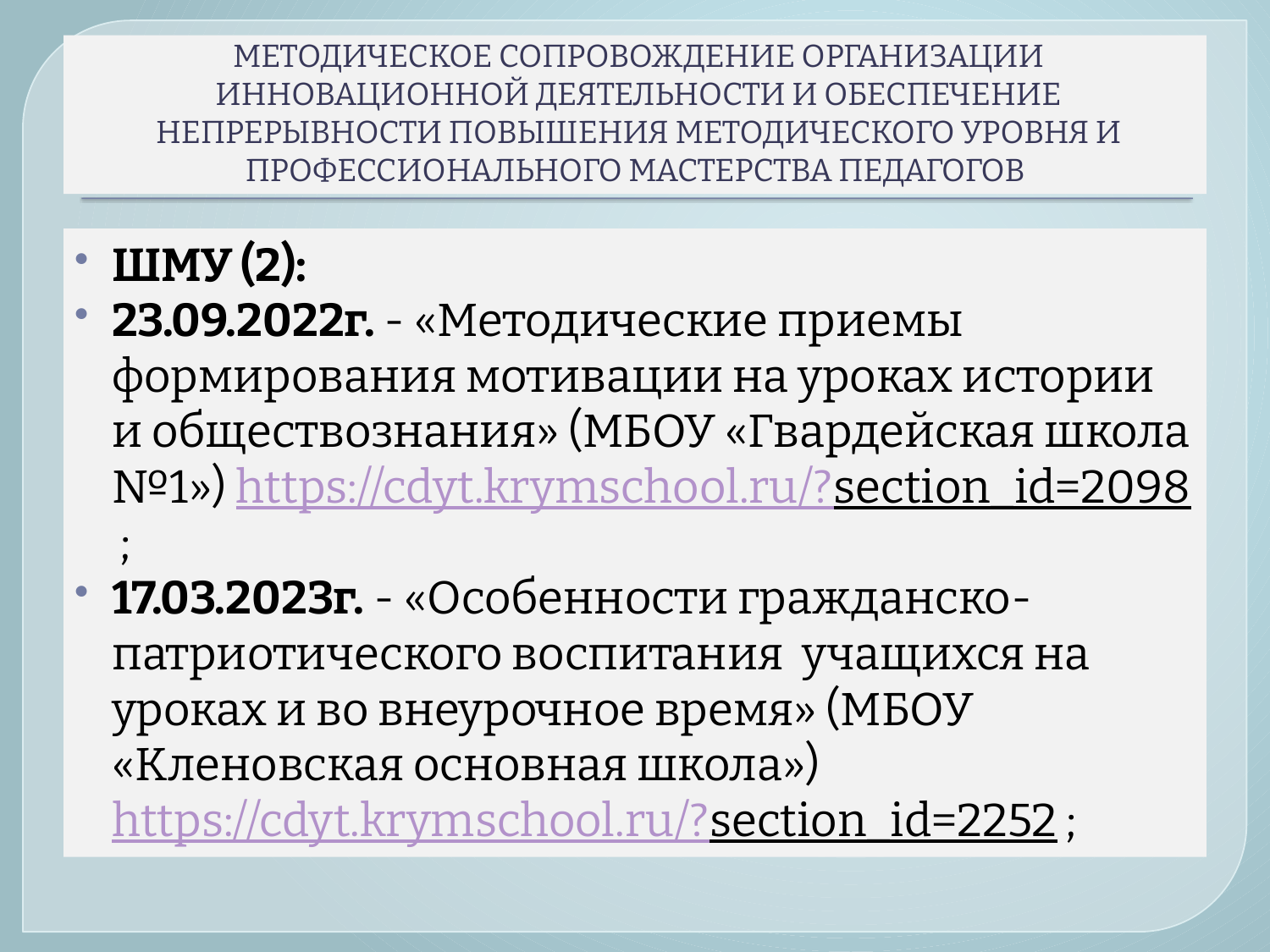

# МЕТОДИЧЕСКОЕ СОПРОВОЖДЕНИЕ ОРГАНИЗАЦИИ ИННОВАЦИОННОЙ ДЕЯТЕЛЬНОСТИ И ОБЕСПЕЧЕНИЕ НЕПРЕРЫВНОСТИ ПОВЫШЕНИЯ МЕТОДИЧЕСКОГО УРОВНЯ И ПРОФЕССИОНАЛЬНОГО МАСТЕРСТВА ПЕДАГОГОВ
ШМУ (2):
23.09.2022г. - «Методические приемы формирования мотивации на уроках истории и обществознания» (МБОУ «Гвардейская школа №1») https://cdyt.krymschool.ru/?section_id=2098  ;
17.03.2023г. - «Особенности гражданско-патриотического воспитания  учащихся на уроках и во внеурочное время» (МБОУ «Кленовская основная школа») https://cdyt.krymschool.ru/?section_id=2252 ;